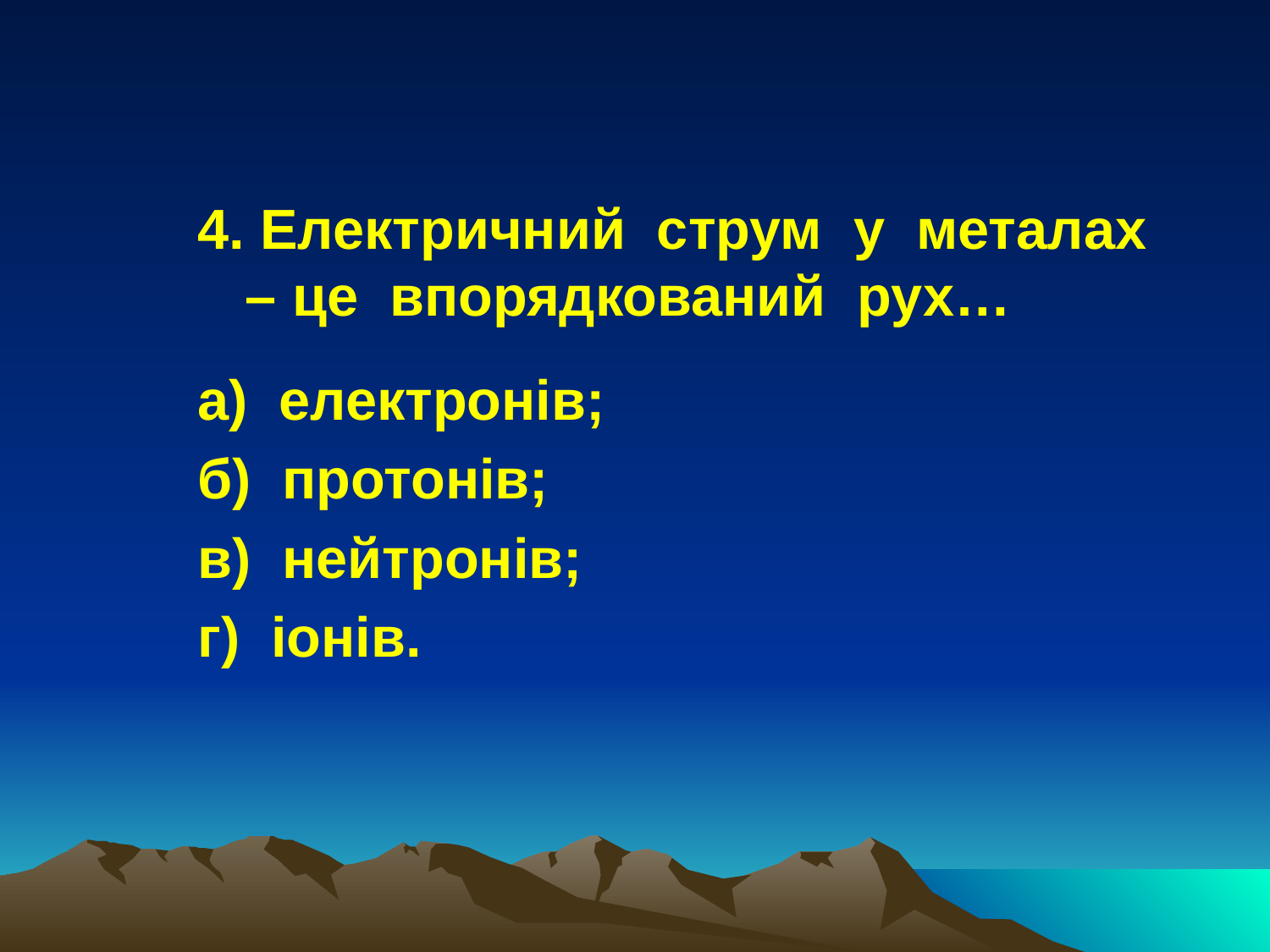

#
4. Електричний  струм  у  металах – це  впорядкований  рух…

а)  електронів;
б)  протонів;
в)  нейтронів;
г)  іонів.